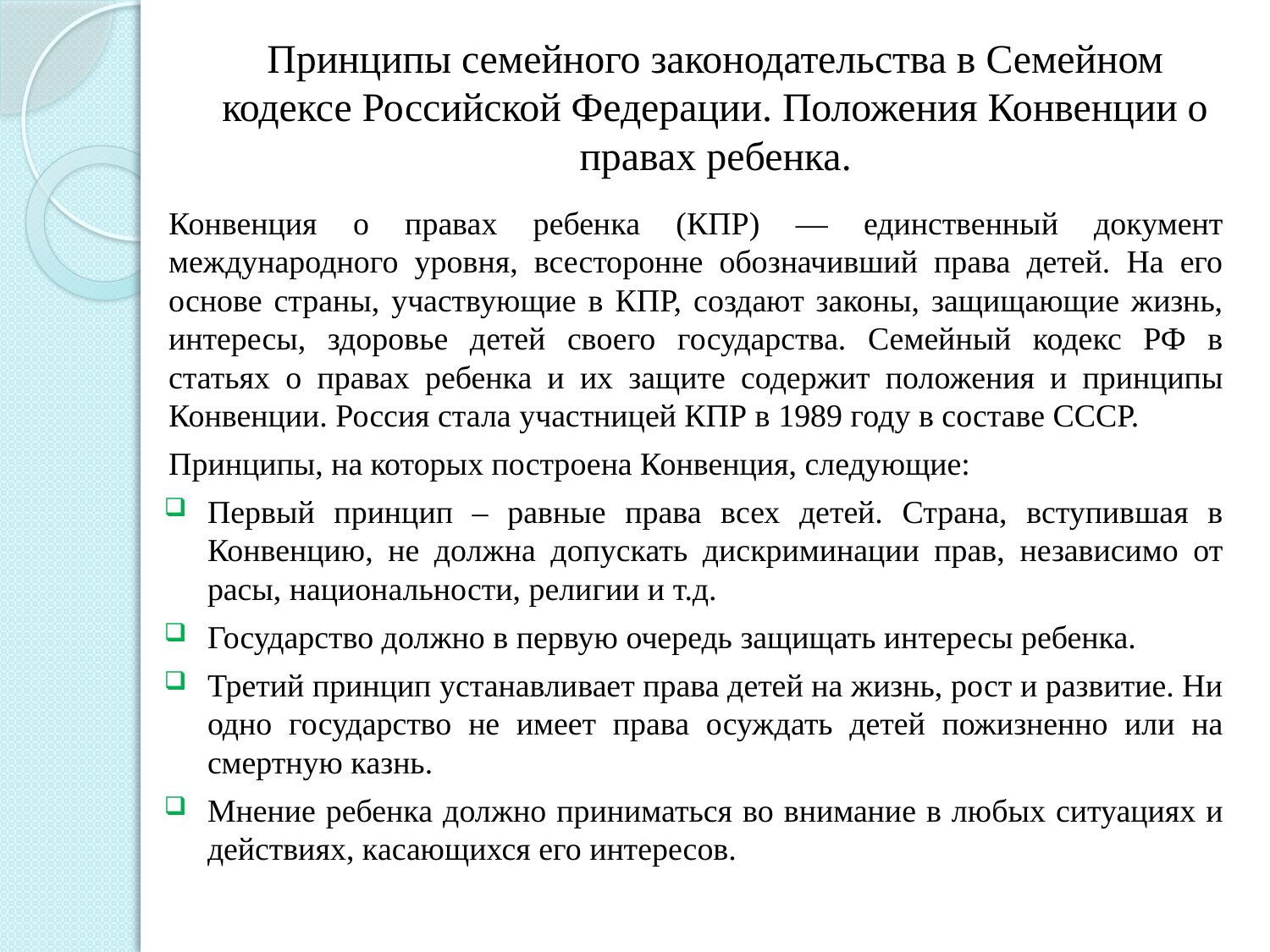

# Принципы семейного законодательства в Семейном кодексе Российской Федерации. Положения Конвенции о правах ребенка.
Конвенция о правах ребенка (КПР) — единственный документ международного уровня, всесторонне обозначивший права детей. На его основе страны, участвующие в КПР, создают законы, защищающие жизнь, интересы, здоровье детей своего государства. Семейный кодекс РФ в статьях о правах ребенка и их защите содержит положения и принципы Конвенции. Россия стала участницей КПР в 1989 году в составе СССР.
Принципы, на которых построена Конвенция, следующие:
Первый принцип – равные права всех детей. Страна, вступившая в Конвенцию, не должна допускать дискриминации прав, независимо от расы, национальности, религии и т.д.
Государство должно в первую очередь защищать интересы ребенка.
Третий принцип устанавливает права детей на жизнь, рост и развитие. Ни одно государство не имеет права осуждать детей пожизненно или на смертную казнь.
Мнение ребенка должно приниматься во внимание в любых ситуациях и действиях, касающихся его интересов.